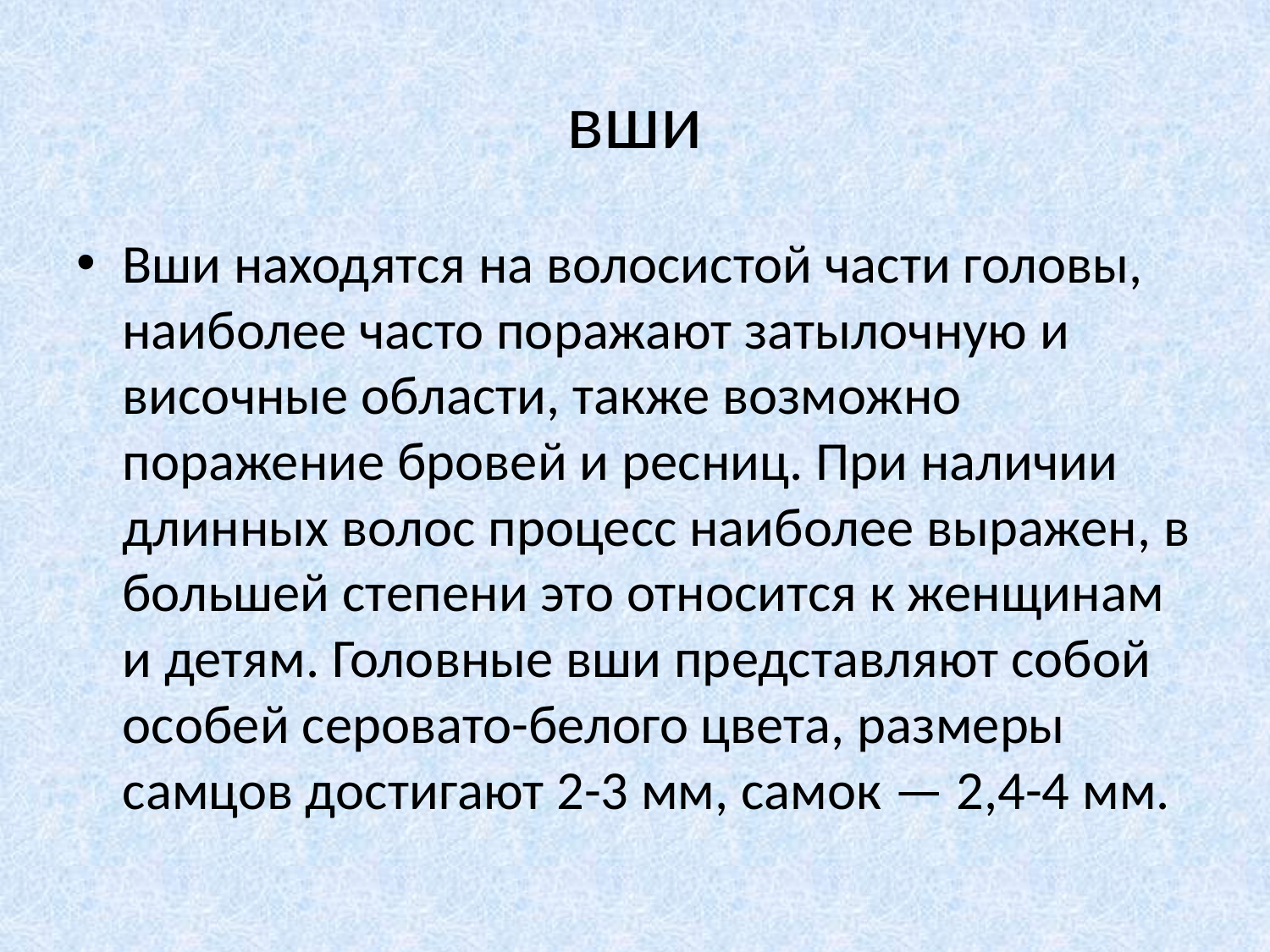

# вши
Вши находятся на волосистой части головы, наиболее часто поражают затылочную и височные области, также возможно поражение бровей и ресниц. При наличии длинных волос процесс наиболее выражен, в большей степени это относится к женщинам и детям. Головные вши представляют собой особей серовато-белого цвета, размеры самцов достигают 2-3 мм, самок — 2,4-4 мм.